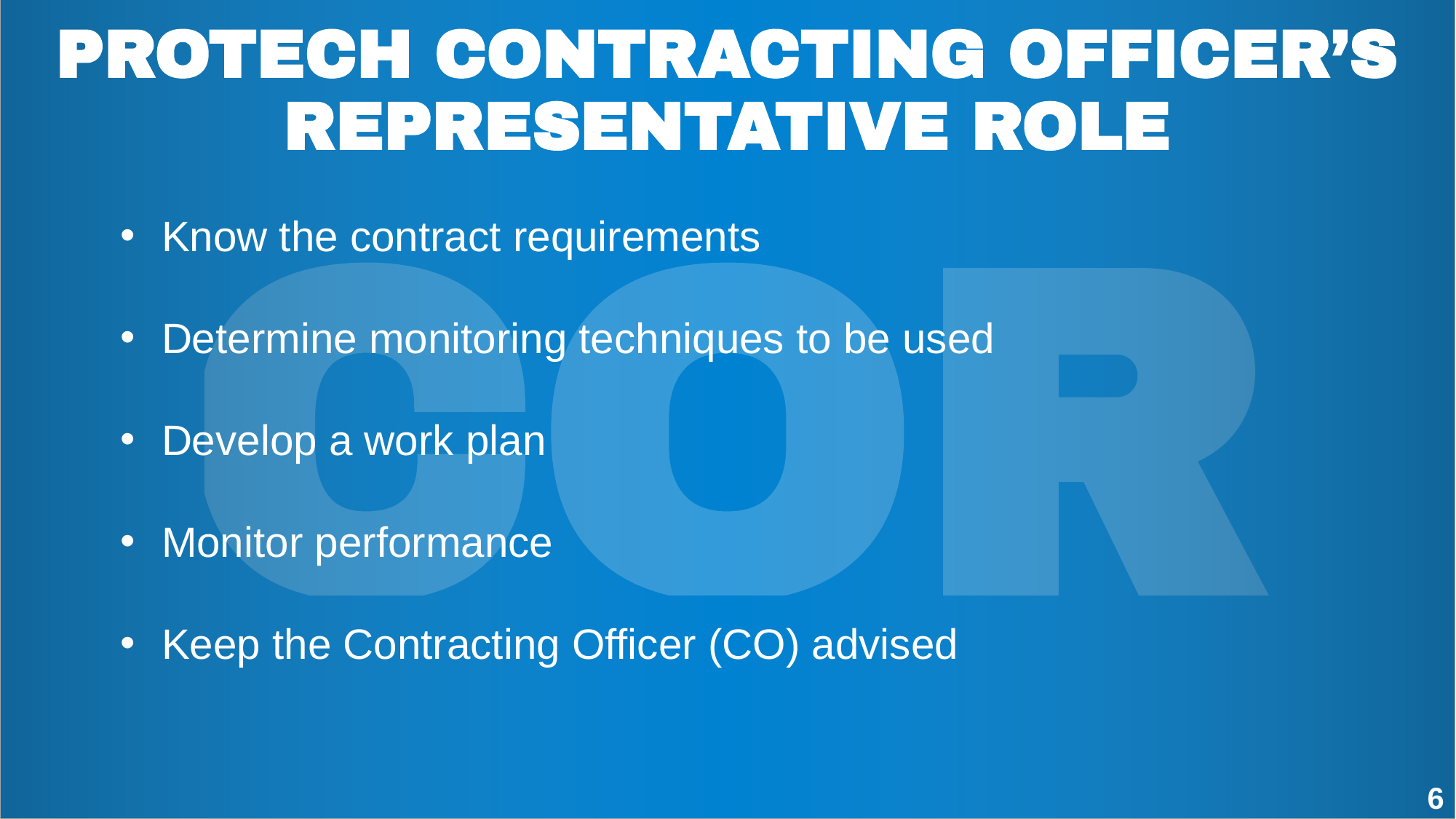

PROTECH CONTRACTING OFFICER’S REPRESENTATIVE ROLE
COR
Know the contract requirements
Determine monitoring techniques to be used
Develop a work plan
Monitor performance
Keep the Contracting Officer (CO) advised
6